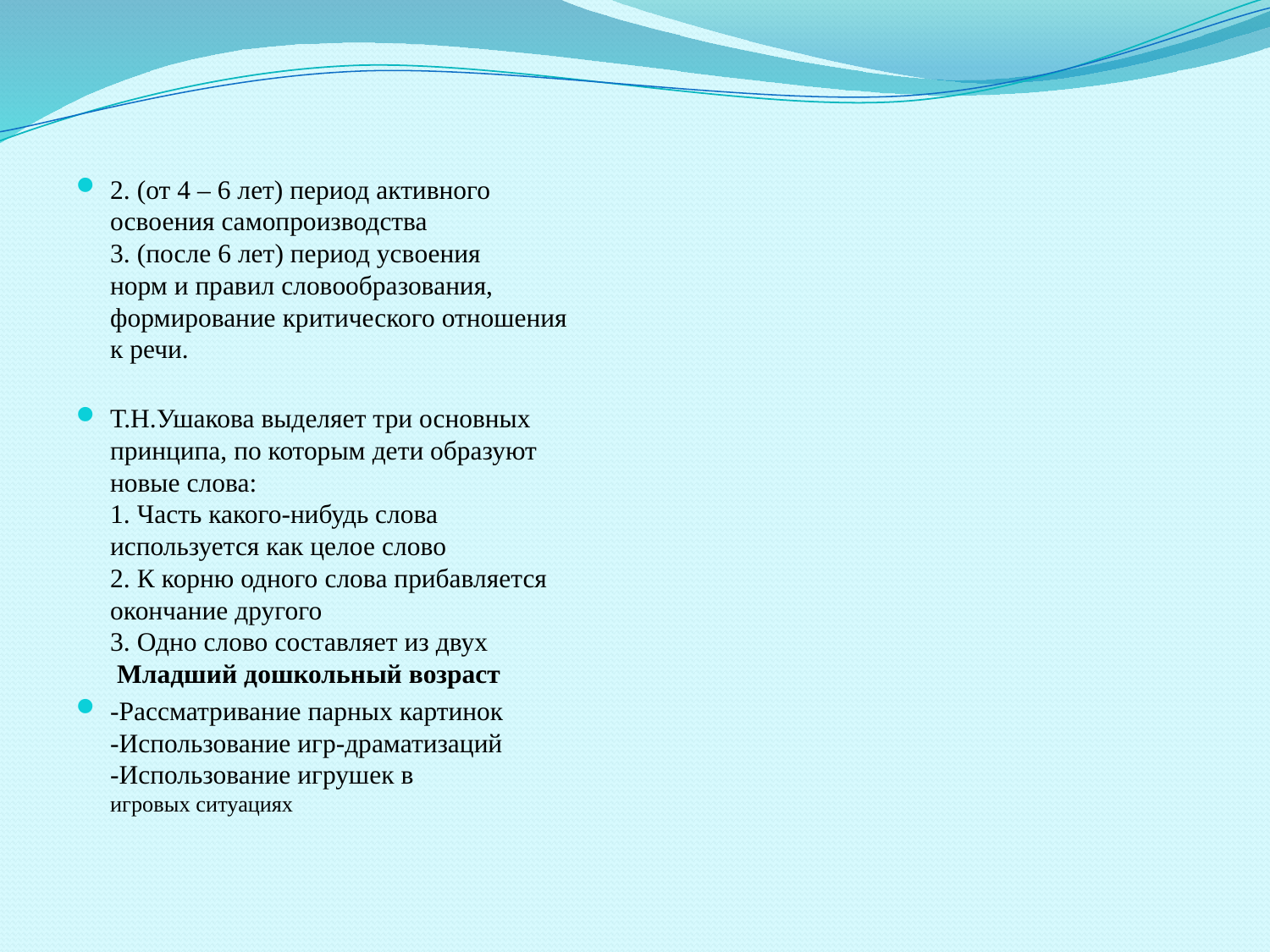

2. (от 4 – 6 лет) период активного
освоения самопроизводства
3. (после 6 лет) период усвоения
норм и правил словообразования,
формирование критического отношения
к речи.
Т.Н.Ушакова выделяет три основных
принципа, по которым дети образуют
новые слова:
1. Часть какого-нибудь слова
используется как целое слово
2. К корню одного слова прибавляется
окончание другого
3. Одно слово составляет из двух
 Младший дошкольный возраст
-Рассматривание парных картинок
-Использование игр-драматизаций
-Использование игрушек в
игровых ситуациях